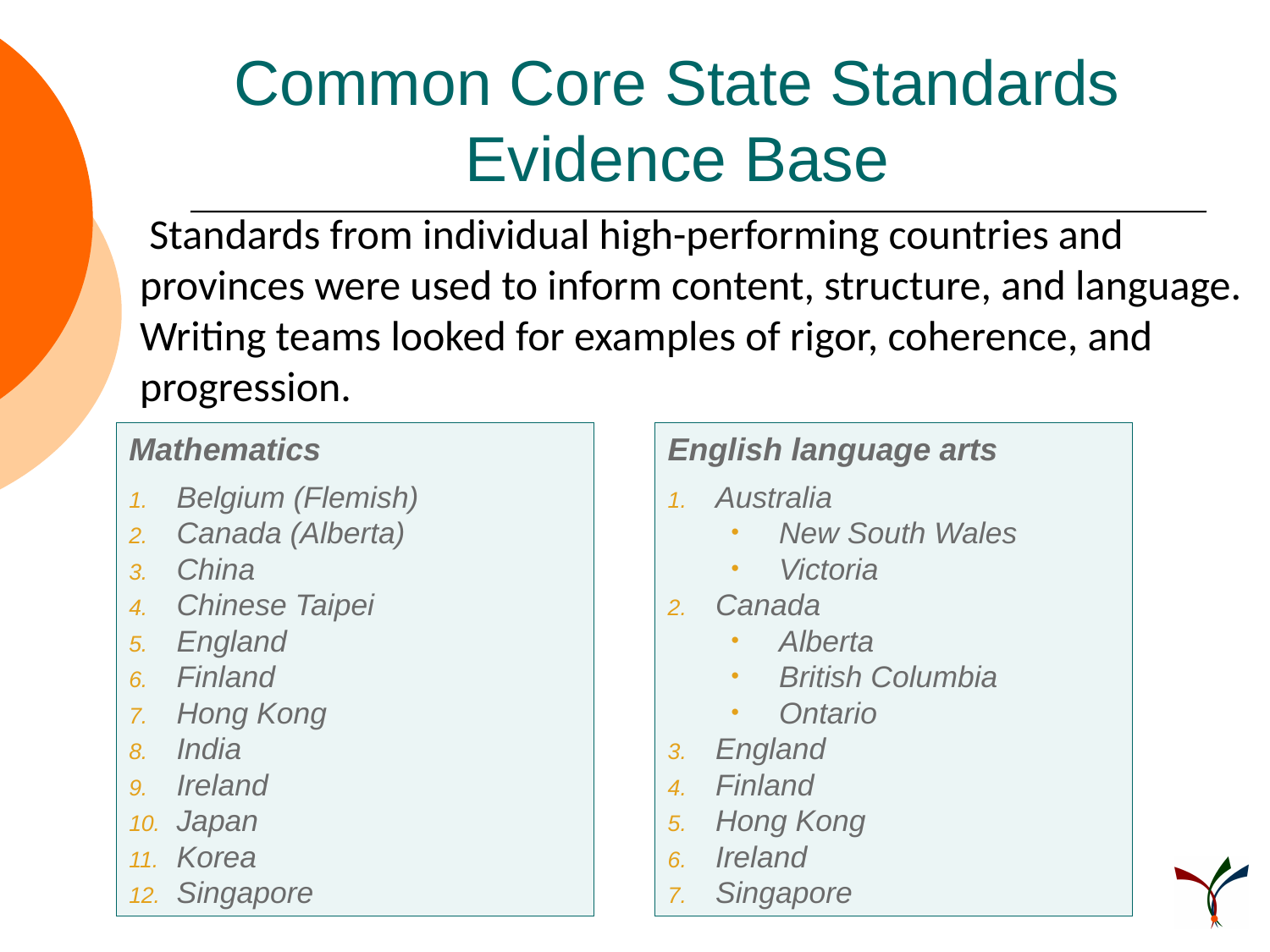

# Common Core State Standards Evidence Base
 Standards from individual high-performing countries and provinces were used to inform content, structure, and language. Writing teams looked for examples of rigor, coherence, and progression.
Mathematics
Belgium (Flemish)
Canada (Alberta)
China
Chinese Taipei
England
Finland
Hong Kong
India
Ireland
Japan
Korea
Singapore
English language arts
Australia
New South Wales
Victoria
Canada
Alberta
British Columbia
Ontario
England
Finland
Hong Kong
Ireland
Singapore